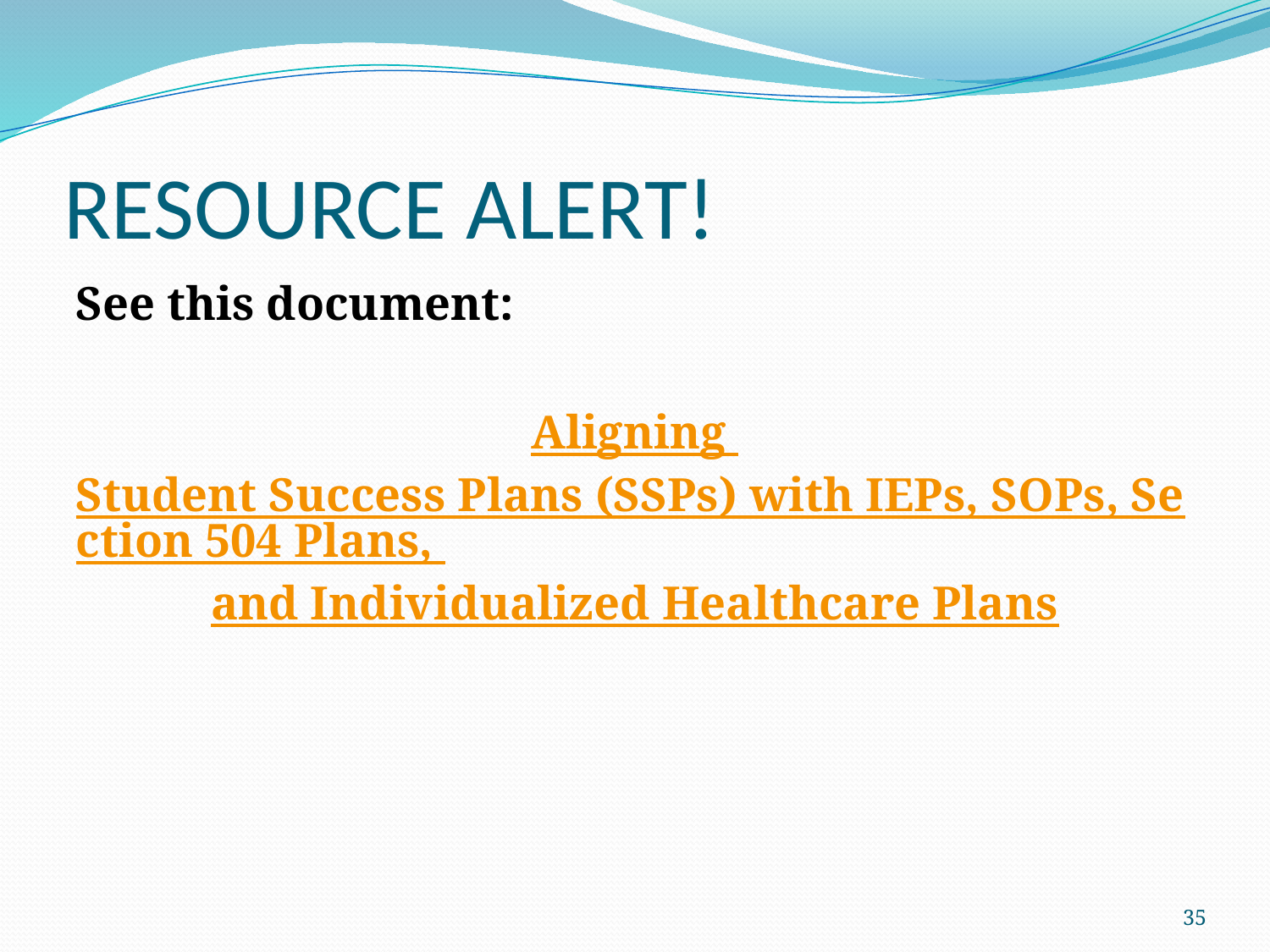

# RESOURCE ALERT!
See this document:

Aligning Student Success Plans (SSPs) with IEPs, SOPs, Section 504 Plans, and Individualized Healthcare Plans
35